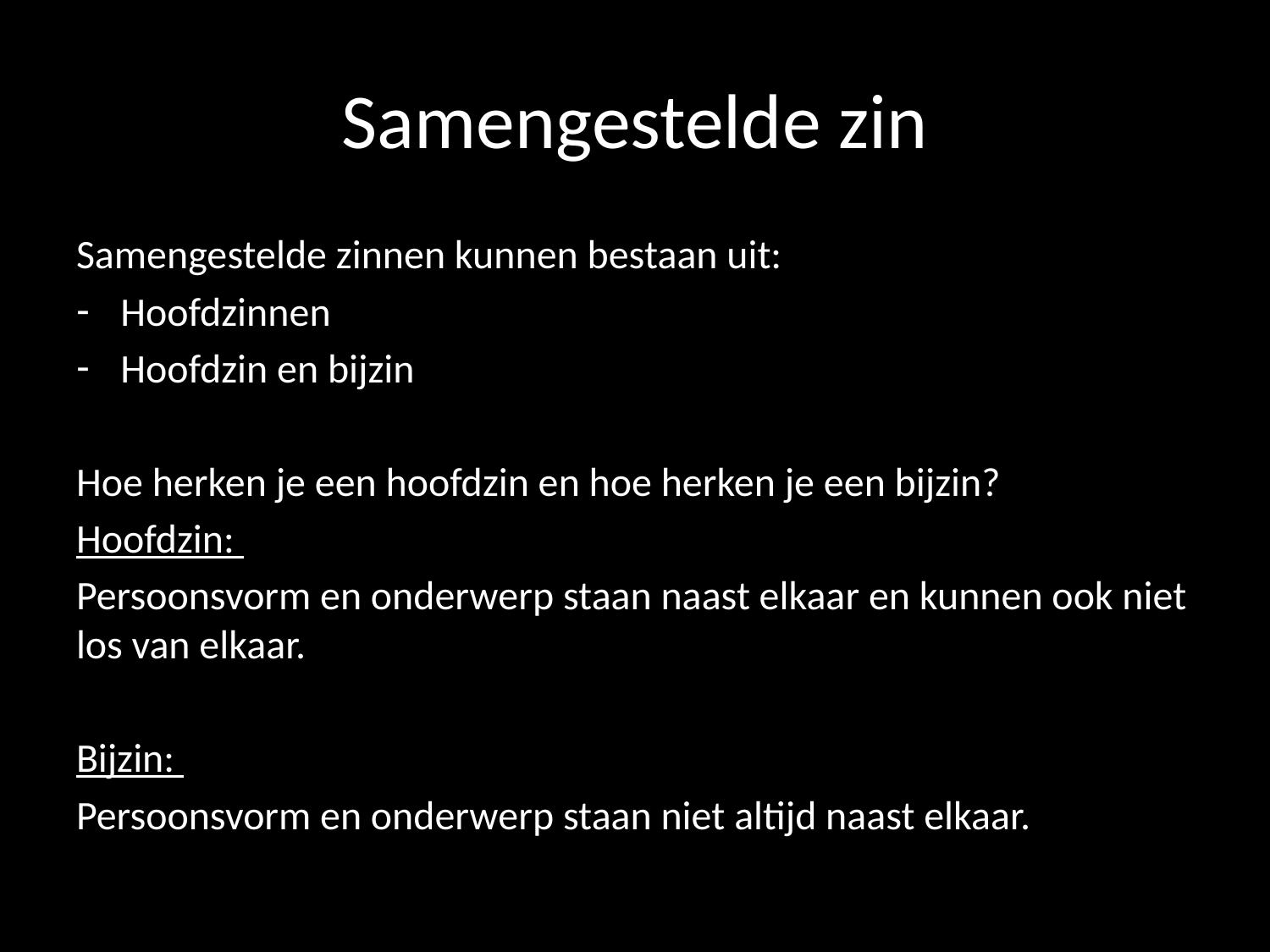

# Samengestelde zin
Samengestelde zinnen kunnen bestaan uit:
Hoofdzinnen
Hoofdzin en bijzin

Hoe herken je een hoofdzin en hoe herken je een bijzin?
Hoofdzin:
Persoonsvorm en onderwerp staan naast elkaar en kunnen ook niet los van elkaar.

Bijzin:
Persoonsvorm en onderwerp staan niet altijd naast elkaar.